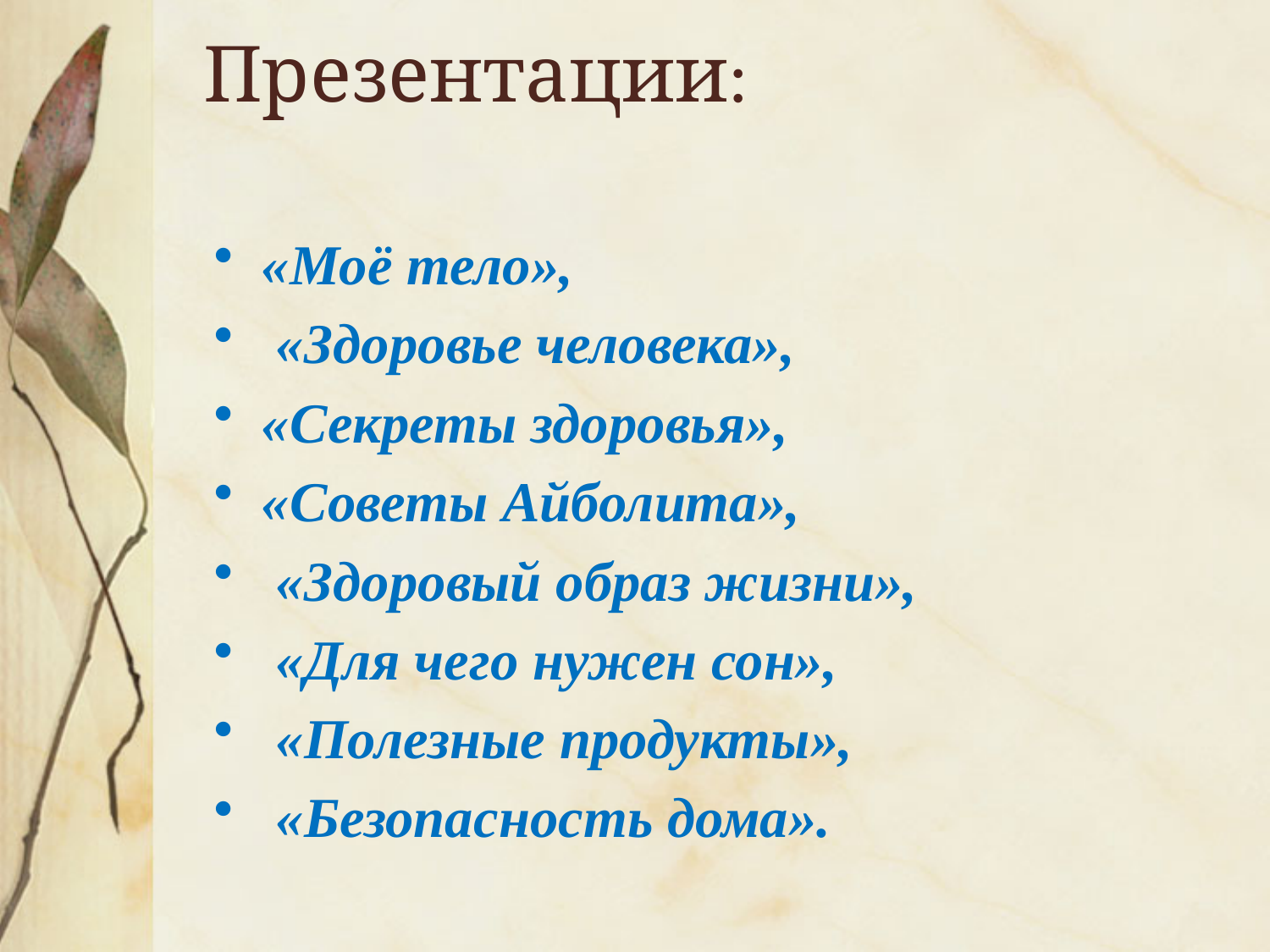

# Презентации:
«Моё тело»,
 «Здоровье человека»,
«Секреты здоровья»,
«Советы Айболита»,
 «Здоровый образ жизни»,
 «Для чего нужен сон»,
 «Полезные продукты»,
 «Безопасность дома».